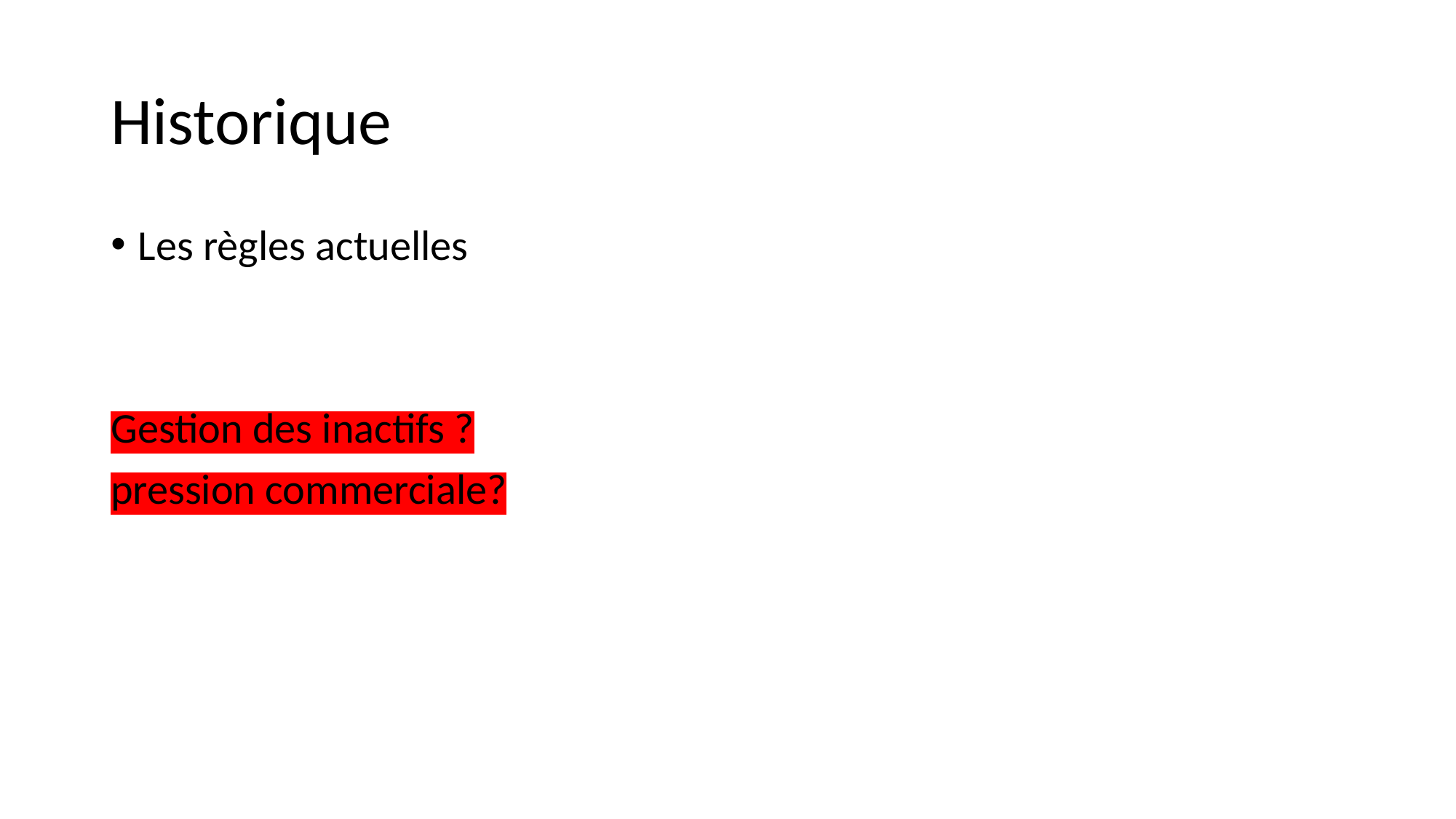

# Historique
Les règles actuelles

Gestion des inactifs ?
pression commerciale?